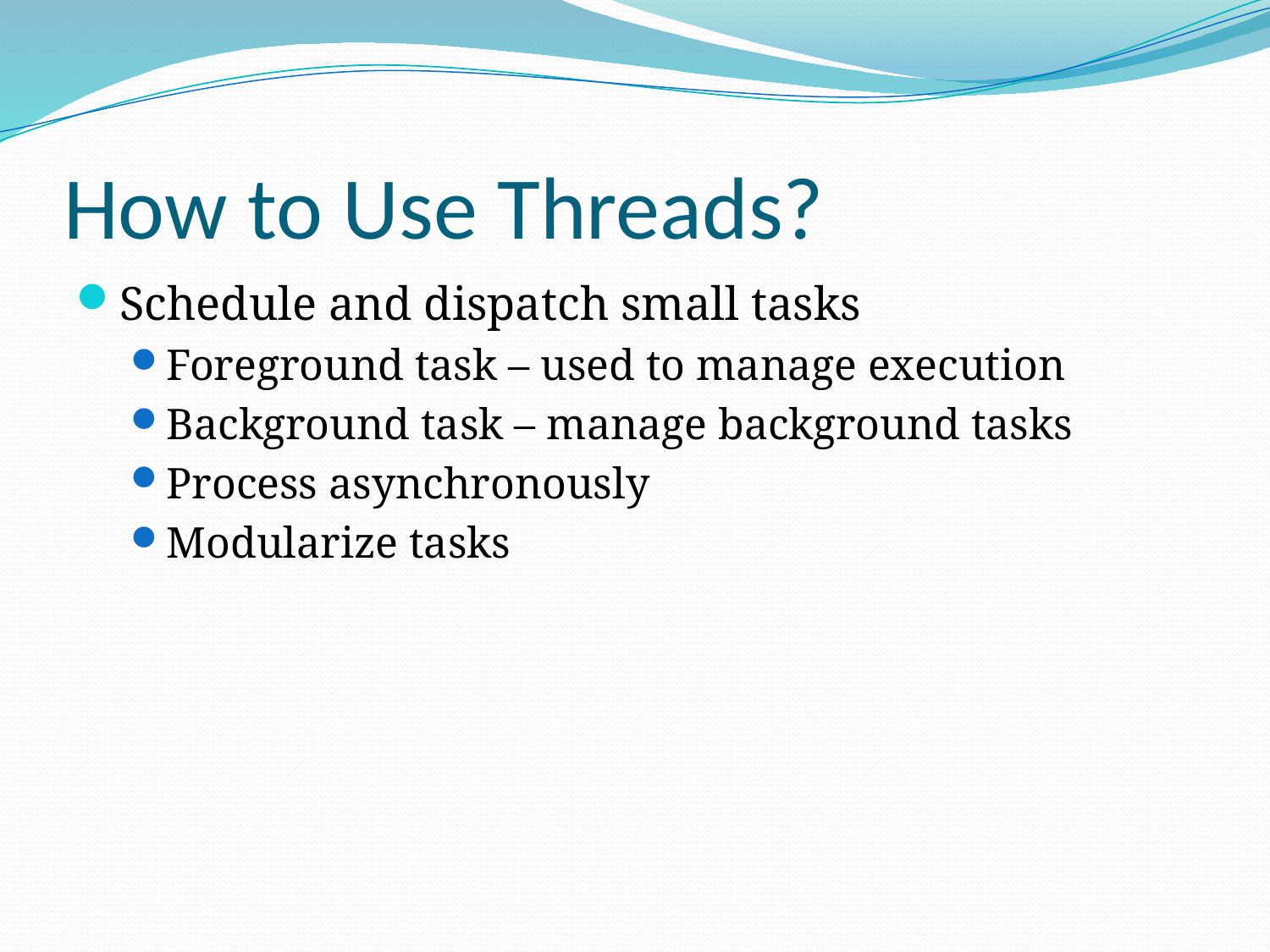

# How to Use Threads?
Schedule and dispatch small tasks
Foreground task – used to manage execution
Background task – manage background tasks
Process asynchronously
Modularize tasks